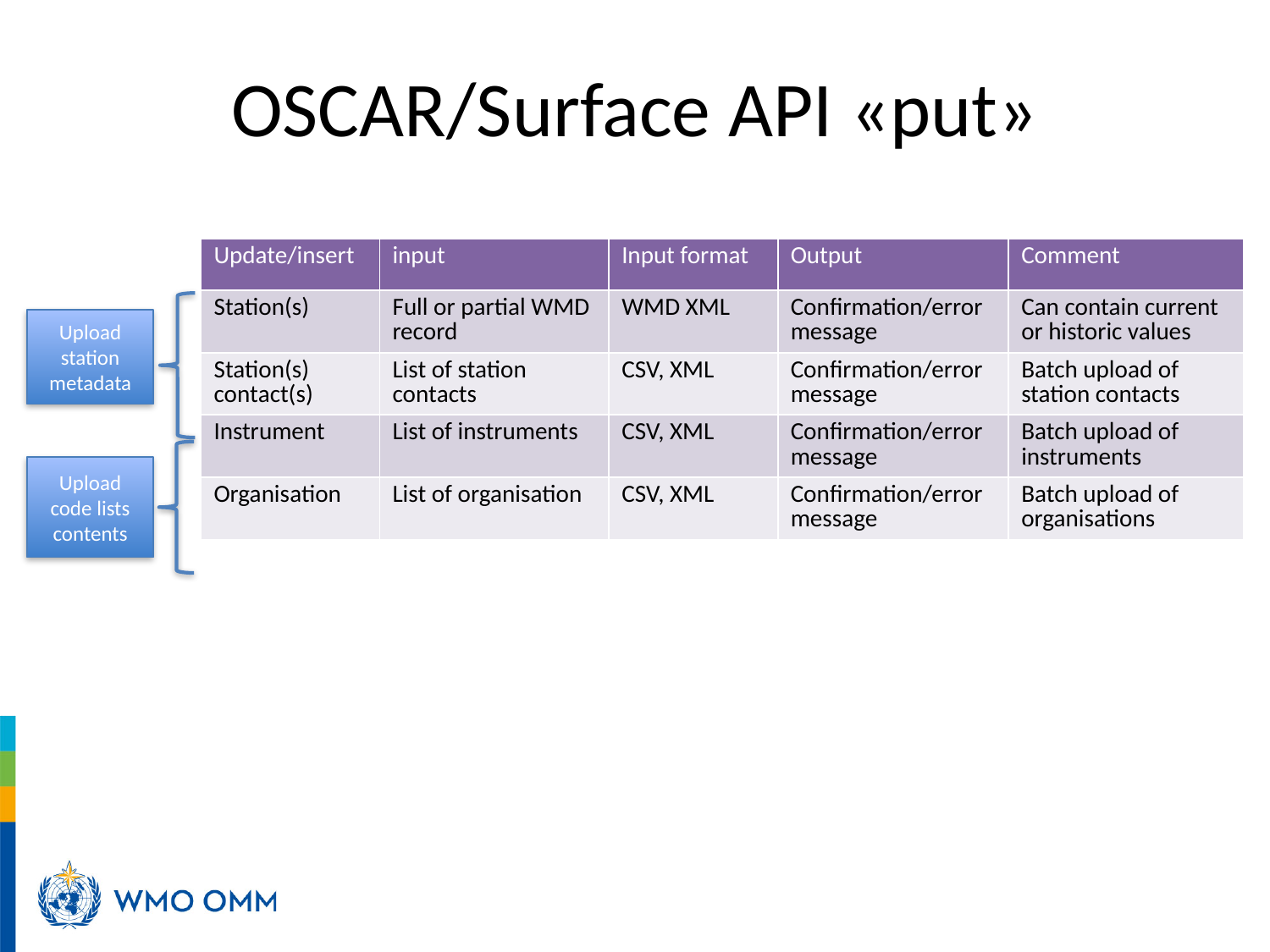

# OSCAR/Surface API «put»
| Update/insert | input | Input format | Output | Comment |
| --- | --- | --- | --- | --- |
| Station(s) | Full or partial WMD record | WMD XML | Confirmation/error message | Can contain current or historic values |
| Station(s) contact(s) | List of station contacts | CSV, XML | Confirmation/error message | Batch upload of station contacts |
| Instrument | List of instruments | CSV, XML | Confirmation/error message | Batch upload of instruments |
| Organisation | List of organisation | CSV, XML | Confirmation/error message | Batch upload of organisations |

Upload station metadata

Upload code lists contents